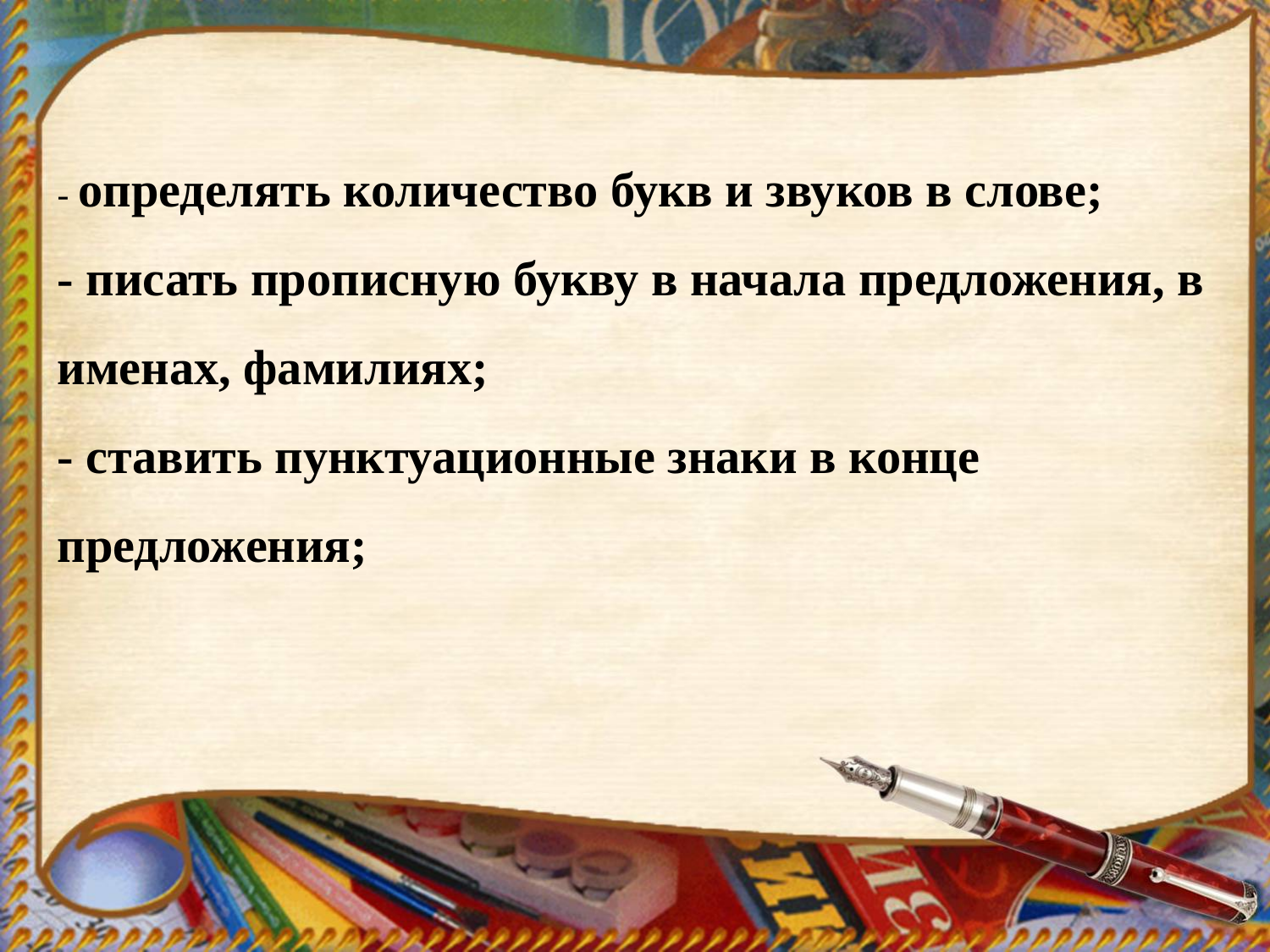

- определять количество букв и звуков в слове;
- писать прописную букву в начала предложения, в именах, фамилиях;
- ставить пунктуационные знаки в конце предложения;